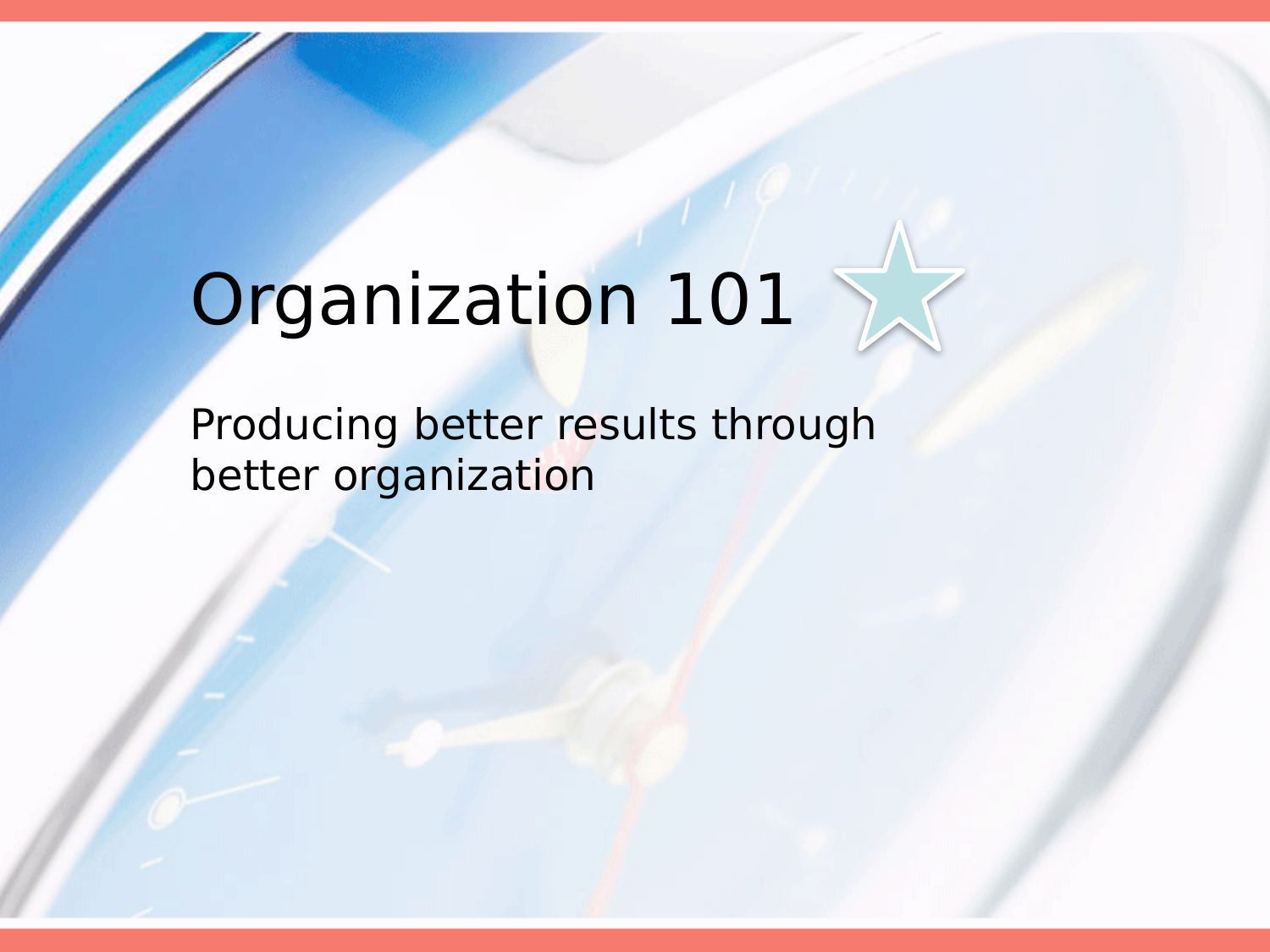

# Organization 101

Producing better results through better organization